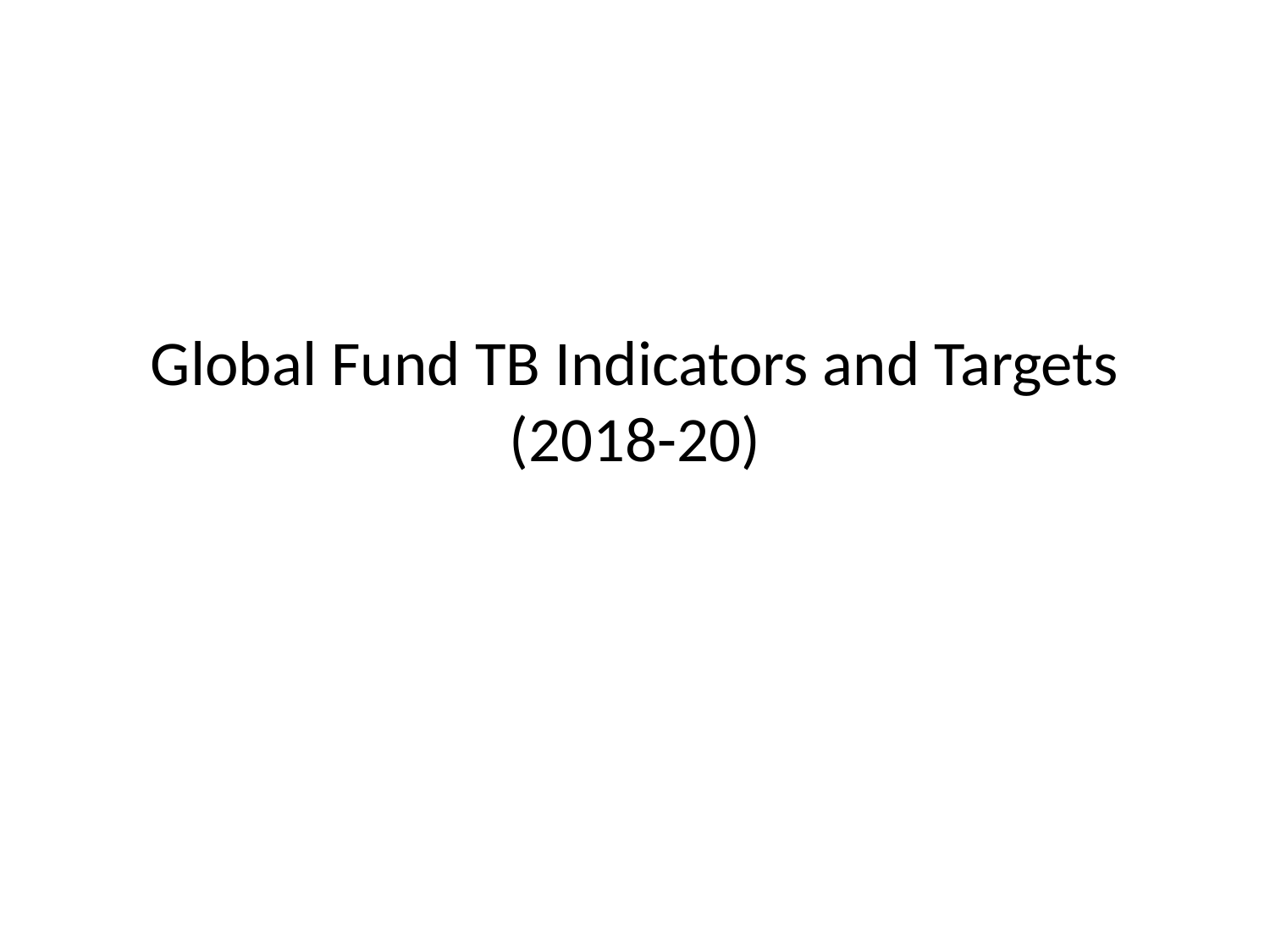

# Global Fund TB Indicators and Targets (2018-20)